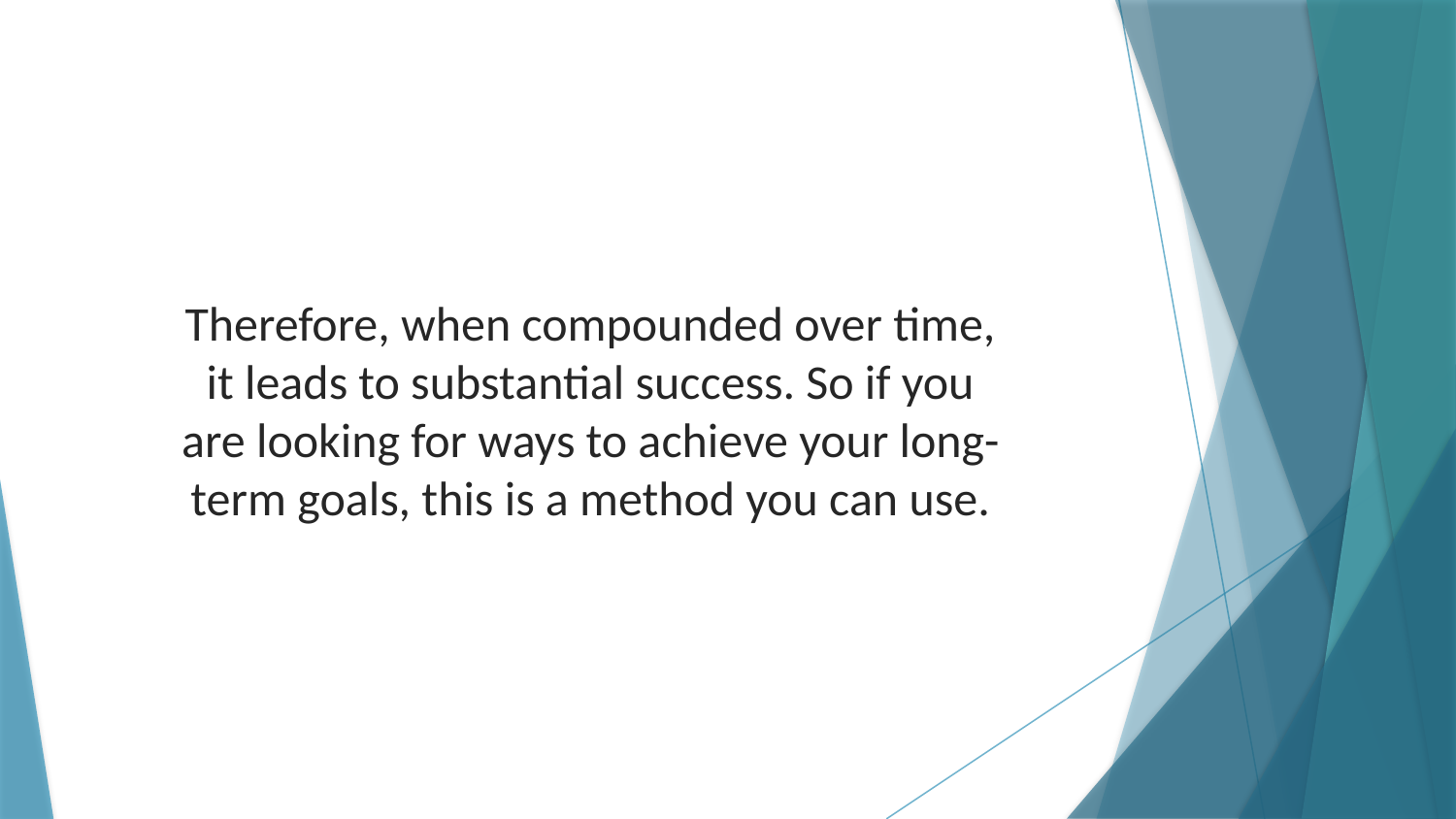

Therefore, when compounded over time, it leads to substantial success. So if you are looking for ways to achieve your long-term goals, this is a method you can use.